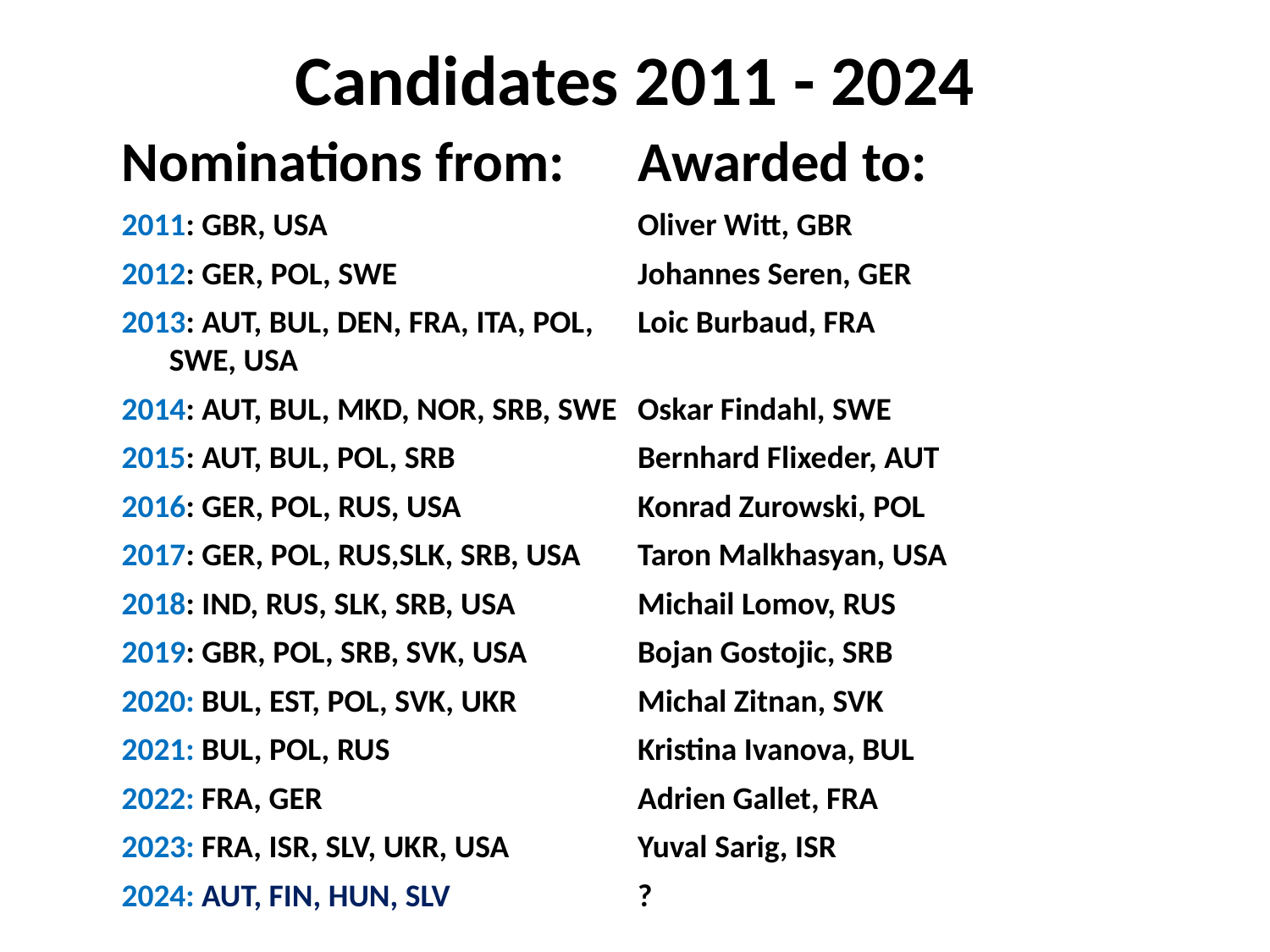

# Candidates 2011 - 2024
Nominations from:
2011: GBR, USA
2012: GER, POL, SWE
2013: AUT, BUL, DEN, FRA, ITA, POL, SWE, USA
2014: AUT, BUL, MKD, NOR, SRB, SWE
2015: AUT, BUL, POL, SRB
2016: GER, POL, RUS, USA
2017: GER, POL, RUS,SLK, SRB, USA
2018: IND, RUS, SLK, SRB, USA
2019: GBR, POL, SRB, SVK, USA
2020: BUL, EST, POL, SVK, UKR
2021: BUL, POL, RUS
2022: FRA, GER
2023: FRA, ISR, SLV, UKR, USA
2024: AUT, FIN, HUN, SLV
Awarded to:
Oliver Witt, GBR
Johannes Seren, GER
Loic Burbaud, FRA

Oskar Findahl, SWE
Bernhard Flixeder, AUT
Konrad Zurowski, POL
Taron Malkhasyan, USA
Michail Lomov, RUS
Bojan Gostojic, SRB
Michal Zitnan, SVK
Kristina Ivanova, BUL
Adrien Gallet, FRA
Yuval Sarig, ISR
?